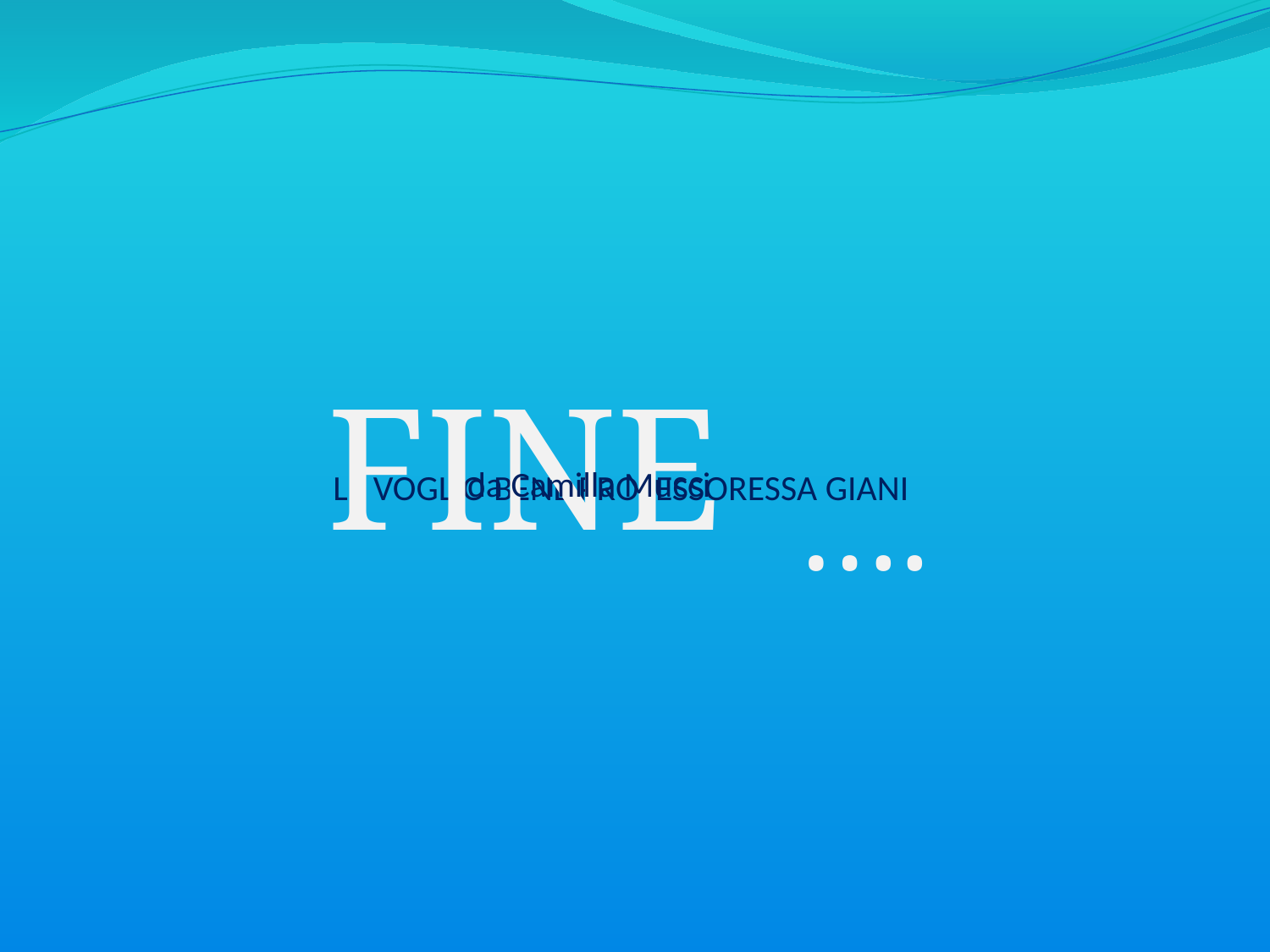

….
FINE
# LE VOGLIO BENE PROFESSORESSA GIANI
da Camilla Mucci